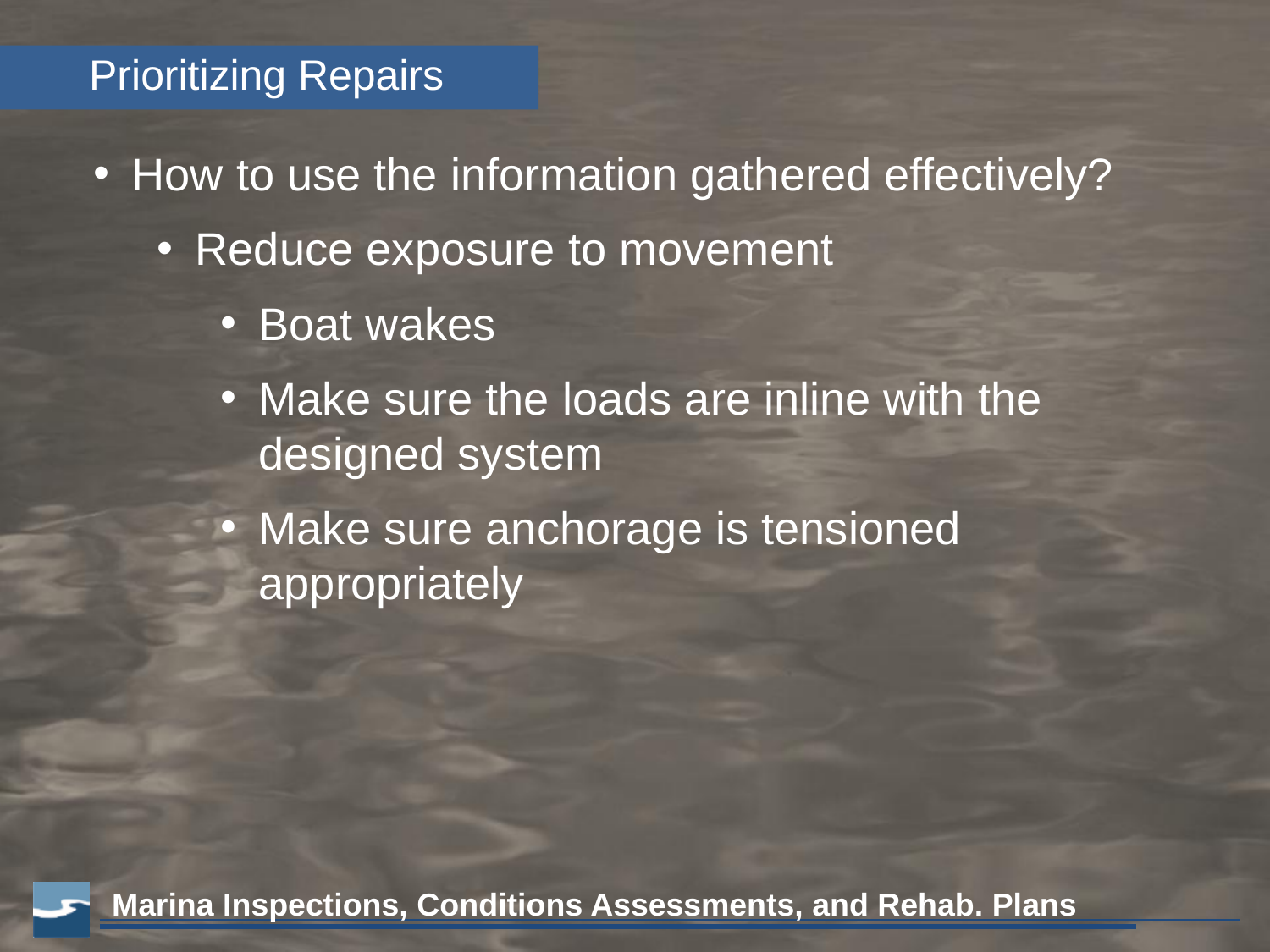

Prioritizing Repairs

How to use the information gathered effectively?
Reduce exposure to movement
Boat wakes
Make sure the loads are inline with the designed system
Make sure anchorage is tensioned appropriately